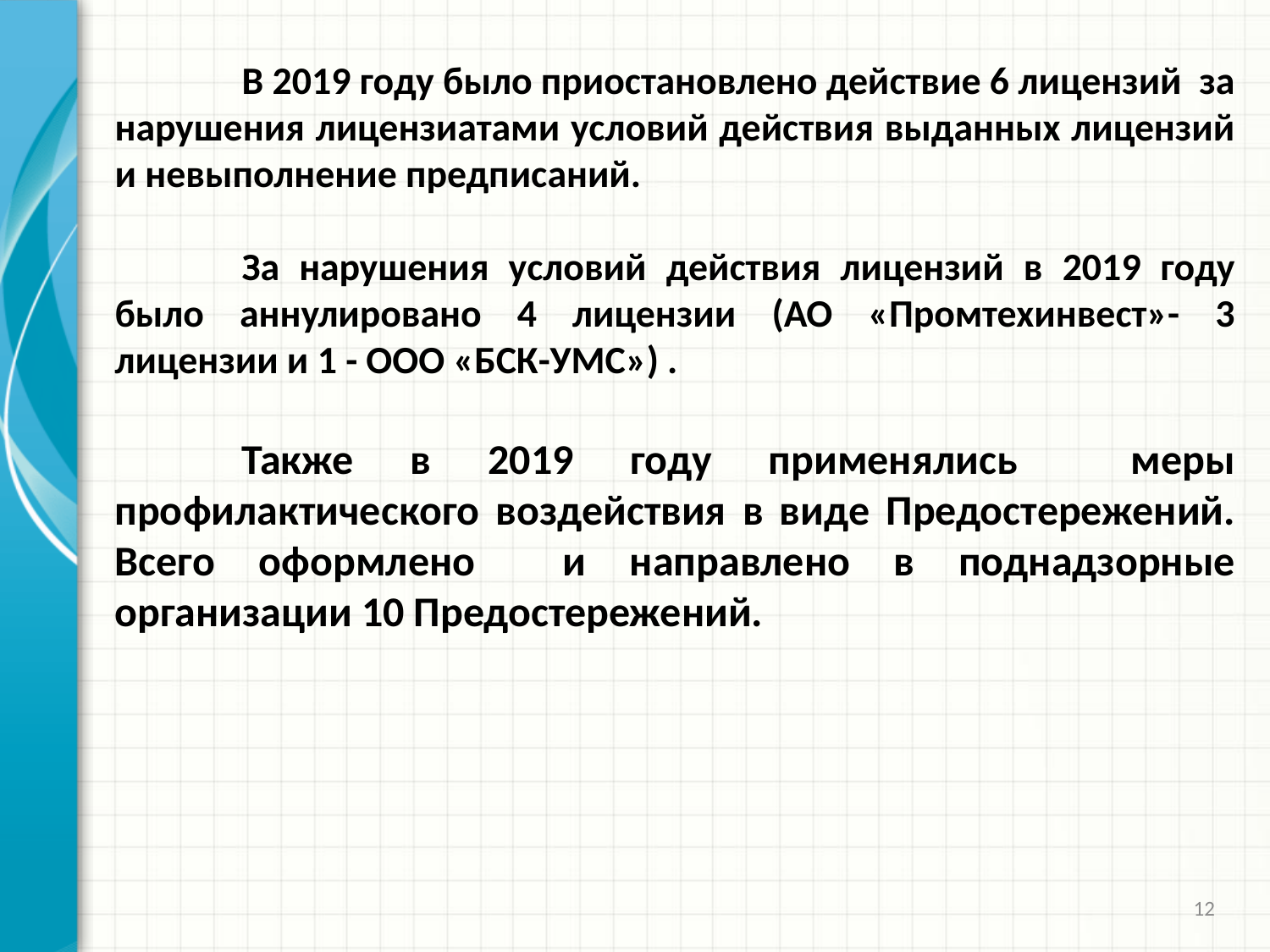

В 2019 году было приостановлено действие 6 лицензий  за нарушения лицензиатами условий действия выданных лицензий и невыполнение предписаний.

	За нарушения условий действия лицензий в 2019 году было аннулировано 4 лицензии (АО «Промтехинвест»- 3 лицензии и 1 - ООО «БСК-УМС») .

	Также в 2019 году применялись  меры профилактического воздействия в виде Предостережений. Всего оформлено  и направлено в поднадзорные организации 10 Предостережений.
12